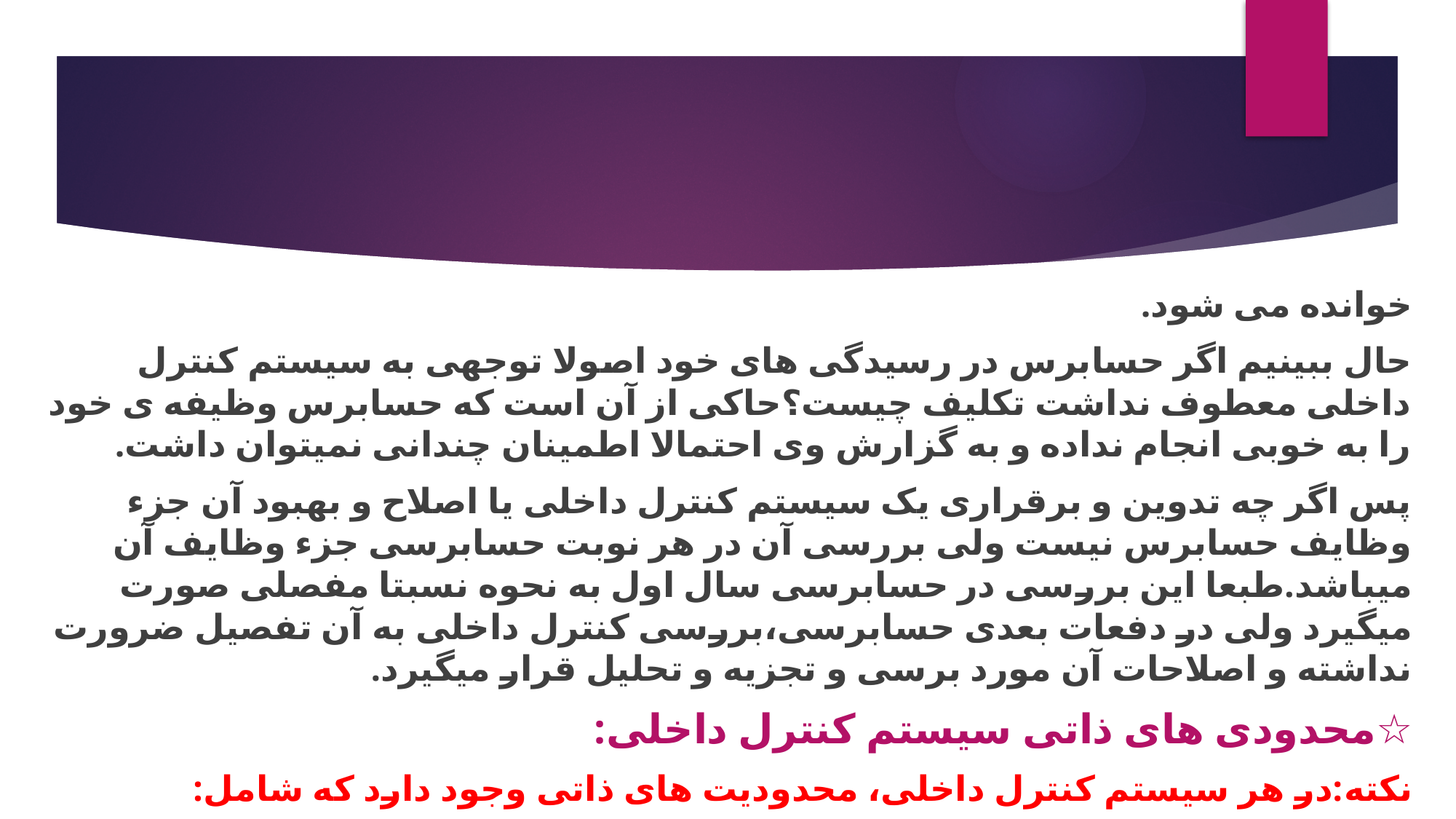

خوانده می شود.
حال ببینیم اگر حسابرس در رسیدگی های خود اصولا توجهی به سیستم کنترل داخلی معطوف نداشت تکلیف چیست؟حاکی از آن است که حسابرس وظیفه ی خود را به خوبی انجام نداده و به گزارش وی احتمالا اطمینان چندانی نمیتوان داشت.
پس اگر چه تدوین و برقراری یک سیستم کنترل داخلی یا اصلاح و بهبود آن جزء وظایف حسابرس نیست ولی بررسی آن در هر نوبت حسابرسی جزء وظایف آن میباشد.طبعا این بررسی در حسابرسی سال اول به نحوه نسبتا مفصلی صورت میگیرد ولی در دفعات بعدی حسابرسی،بررسی کنترل داخلی به آن تفصیل ضرورت نداشته و اصلاحات آن مورد برسی و تجزیه و تحلیل قرار میگیرد.
☆محدودی های ذاتی سیستم کنترل داخلی:
نکته:در هر سیستم کنترل داخلی، محدودیت های ذاتی وجود دارد که شامل: